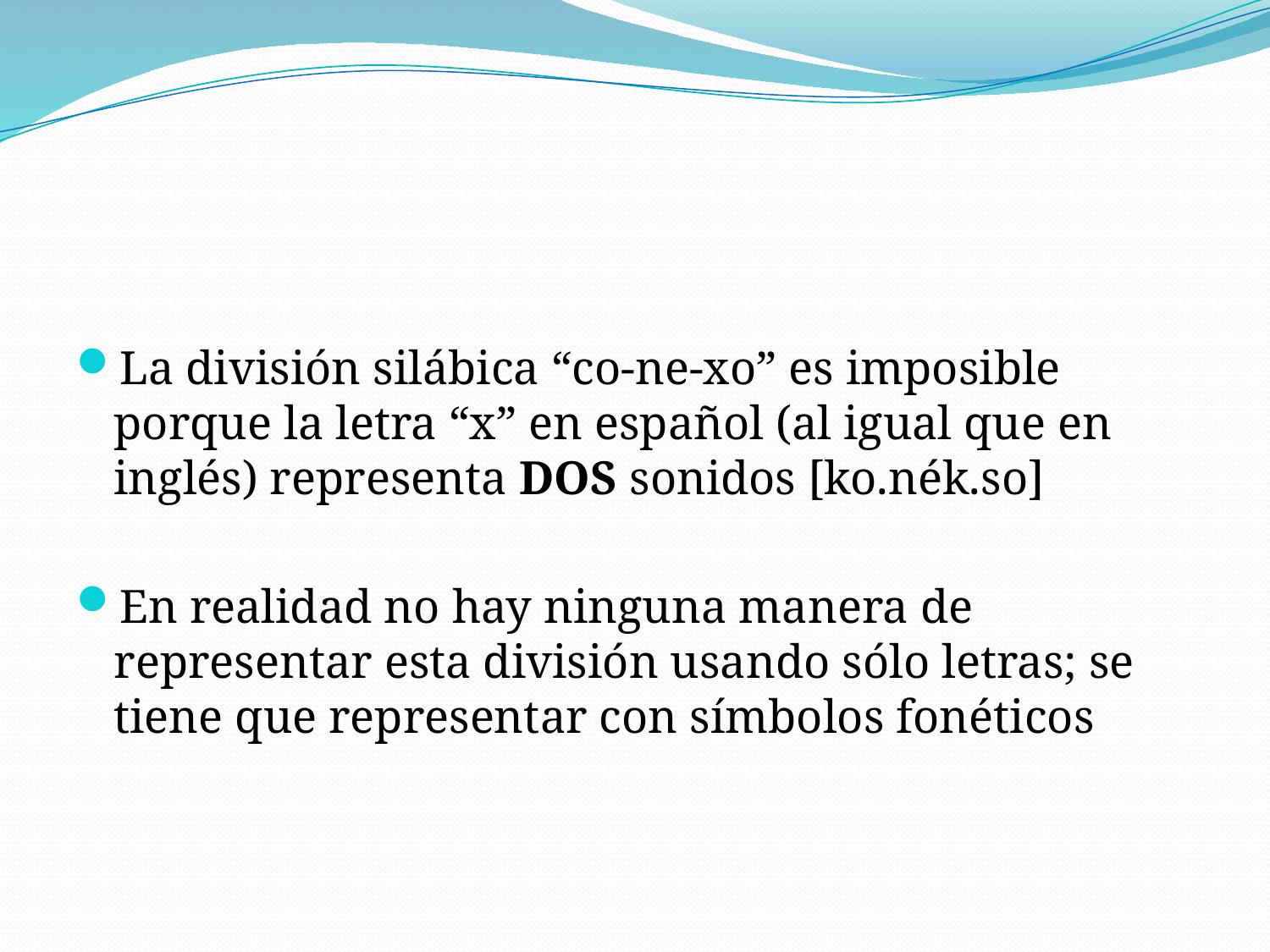

#

La división silábica “co-ne-xo” es imposible porque la letra “x” en español (al igual que en inglés) representa DOS sonidos [ko.nék.so]

En realidad no hay ninguna manera de representar esta división usando sólo letras; se tiene que representar con símbolos fonéticos